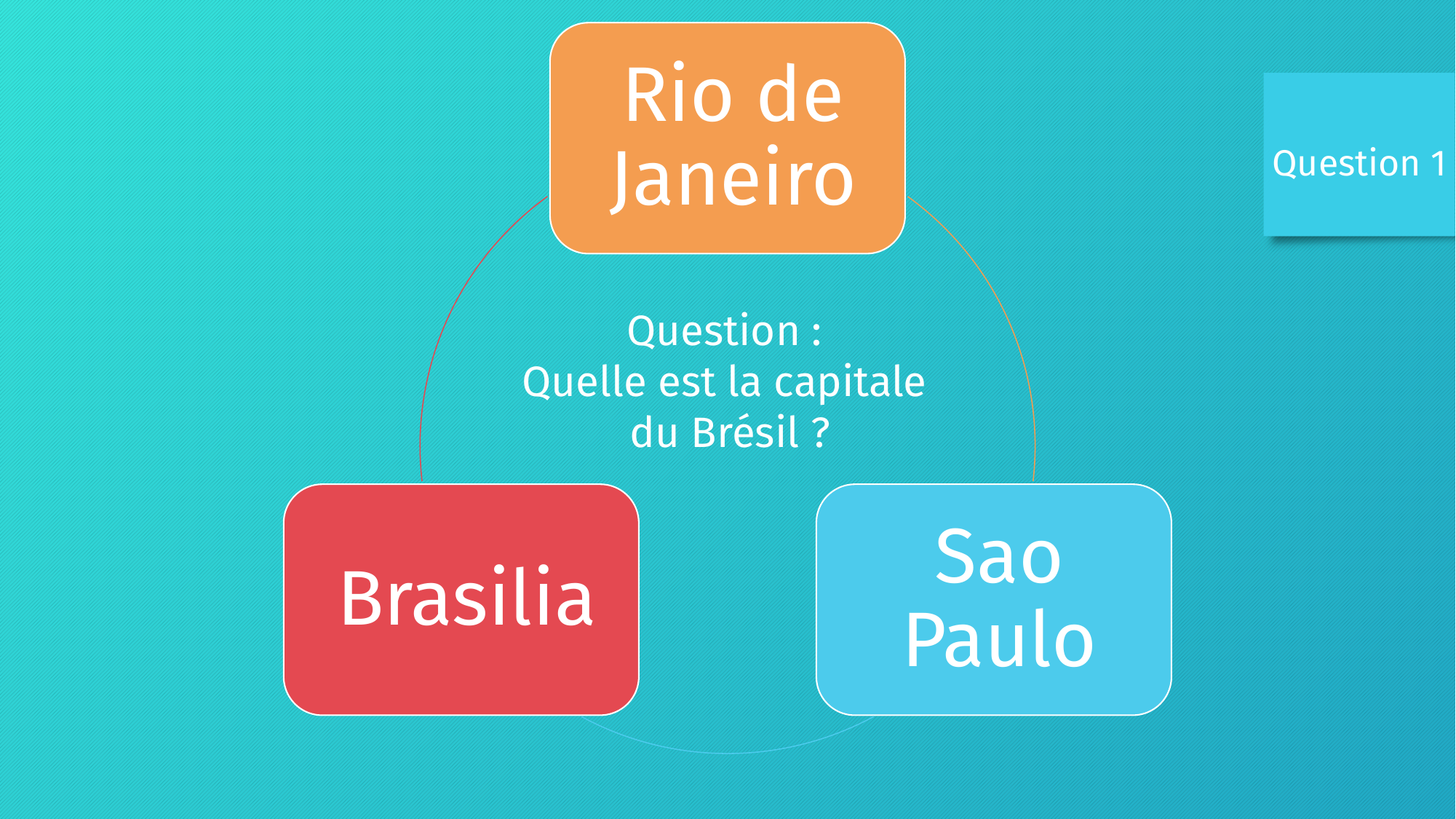

Rio de Janeiro
Sao Paulo
Brasilia
Question 1
Question :
Quelle est la capitale
du Brésil ?